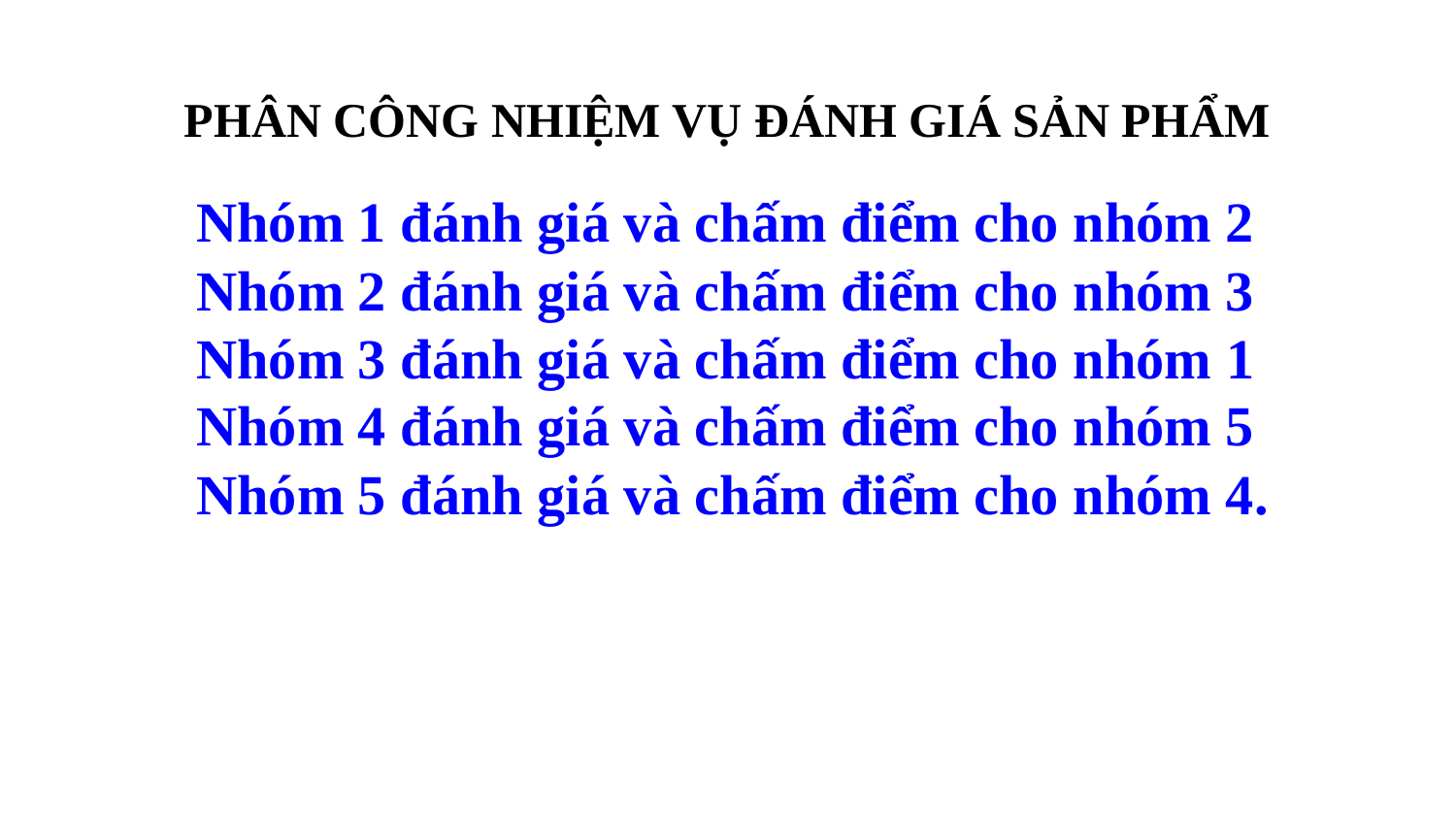

PHÂN CÔNG NHIỆM VỤ ĐÁNH GIÁ SẢN PHẨM
Nhóm 1 đánh giá và chấm điểm cho nhóm 2
Nhóm 2 đánh giá và chấm điểm cho nhóm 3
Nhóm 3 đánh giá và chấm điểm cho nhóm 1
Nhóm 4 đánh giá và chấm điểm cho nhóm 5
Nhóm 5 đánh giá và chấm điểm cho nhóm 4.